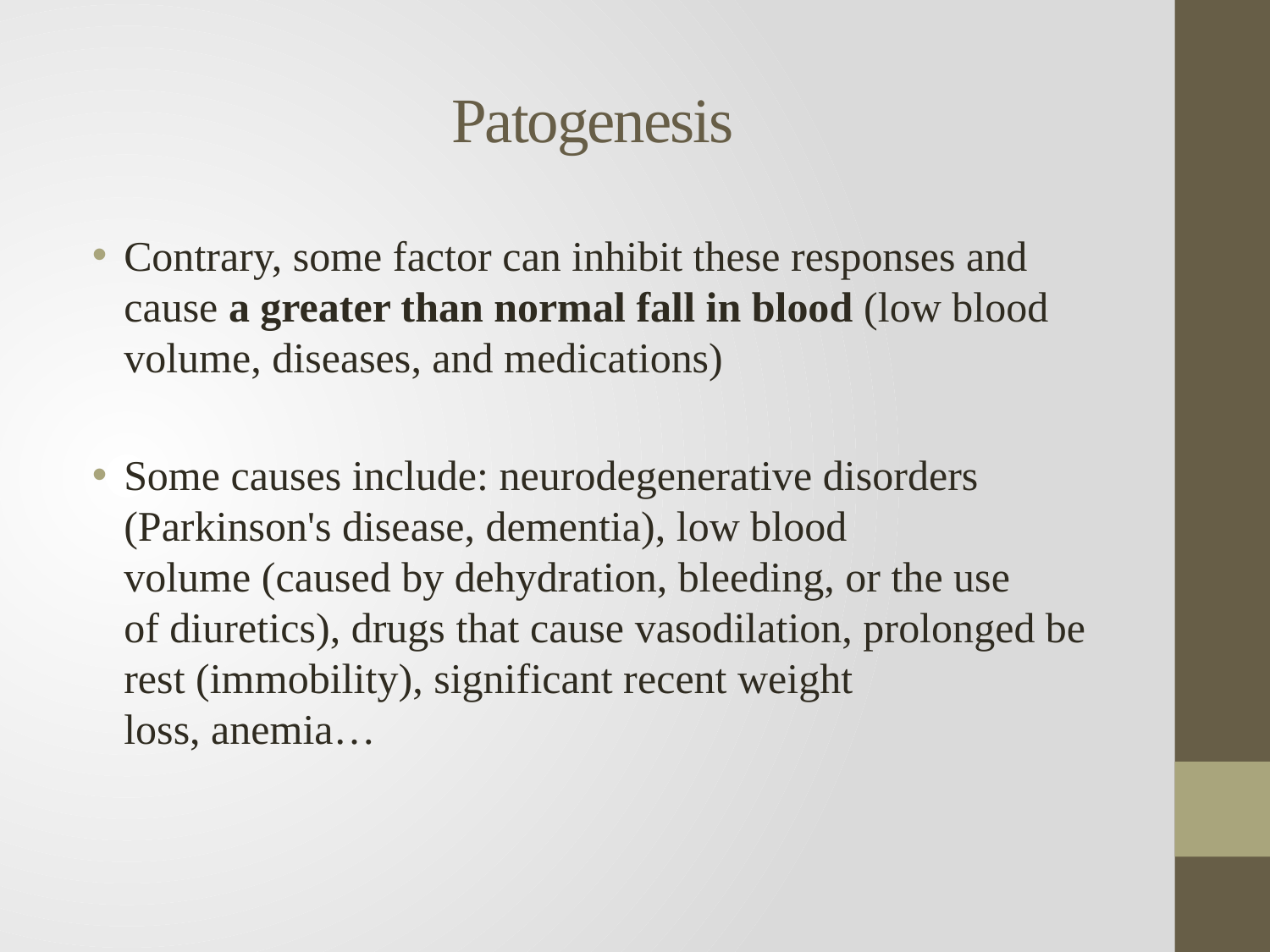

# Patogenesis
Contrary, some factor can inhibit these responses and cause a greater than normal fall in blood (low blood volume, diseases, and medications)

Some causes include: neurodegenerative disorders (Parkinson's disease, dementia), low blood volume (caused by dehydration, bleeding, or the use of diuretics), drugs that cause vasodilation, prolonged be rest (immobility), significant recent weight loss, anemia…